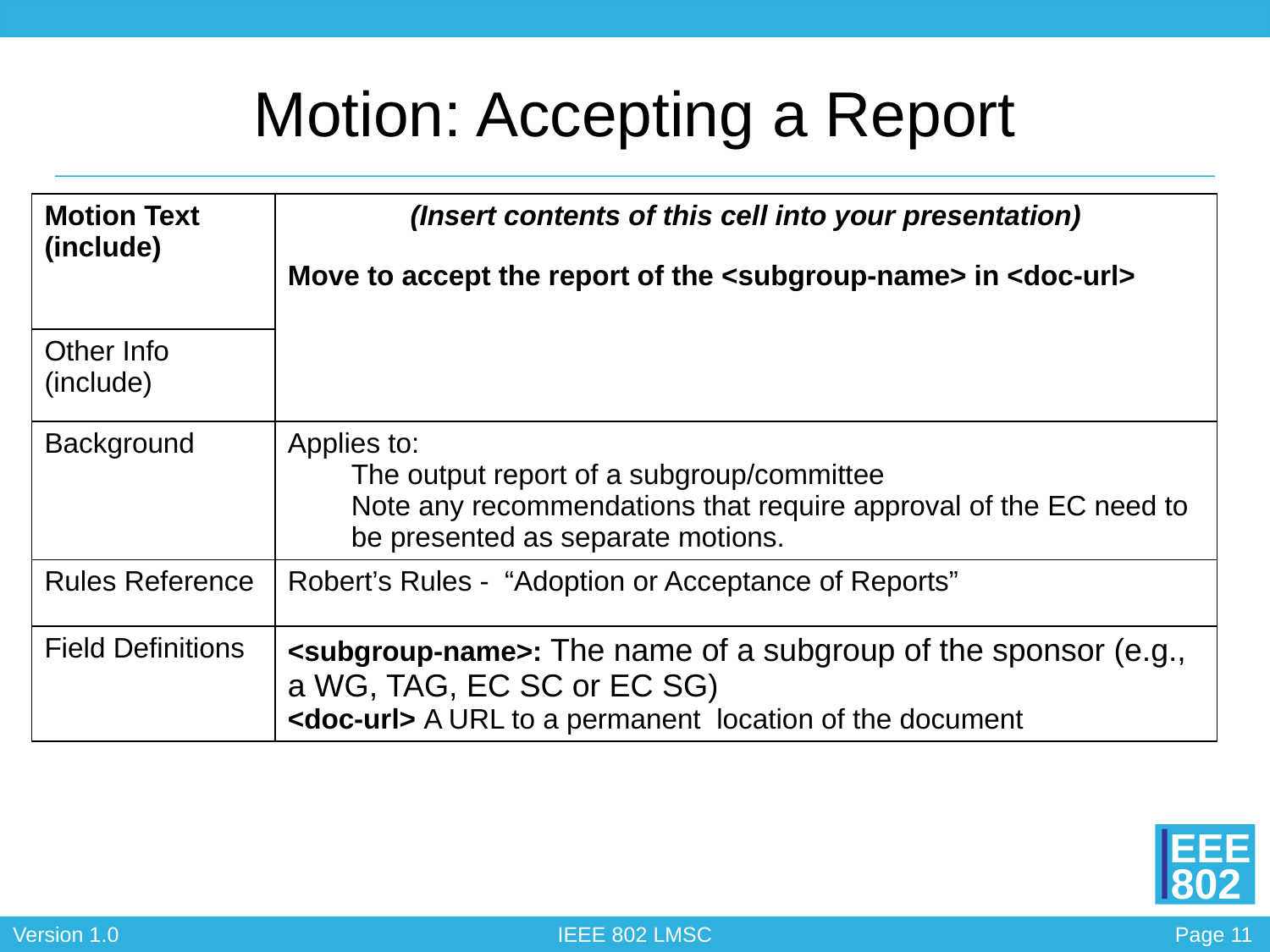

# Motion: Accepting a Report
| Motion Text (include) | (Insert contents of this cell into your presentation) |
| --- | --- |
|  | Move to accept the report of the <subgroup-name> in <doc-url> |
| Other Info (include) |  |
| Background | Applies to: The output report of a subgroup/committee Note any recommendations that require approval of the EC need to be presented as separate motions. |
| Rules Reference | Robert’s Rules - “Adoption or Acceptance of Reports” |
| Field Definitions | <subgroup-name>: The name of a subgroup of the sponsor (e.g., a WG, TAG, EC SC or EC SG) <doc-url> A URL to a permanent location of the document |